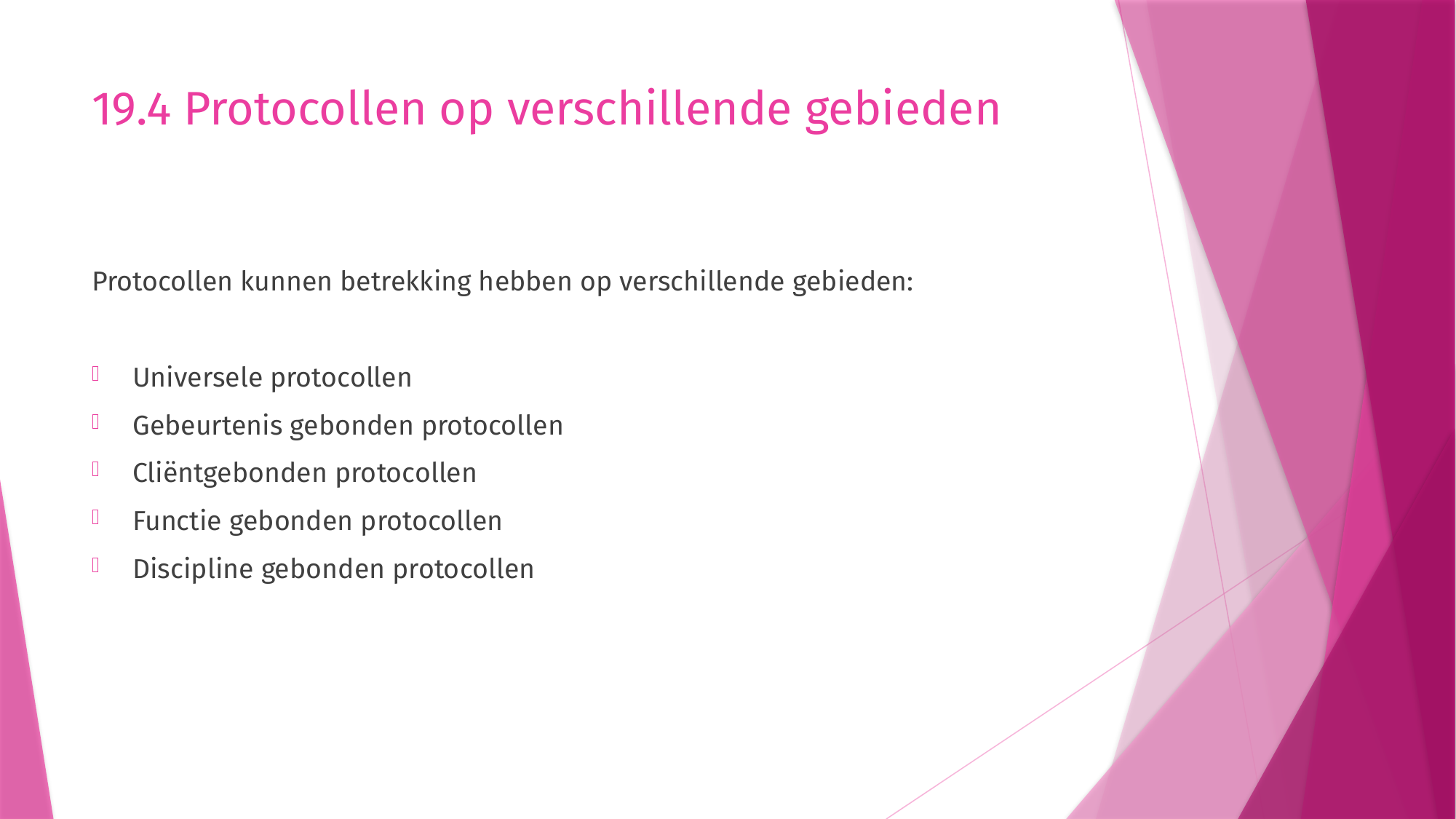

# 19.4 Protocollen op verschillende gebieden
Protocollen kunnen betrekking hebben op verschillende gebieden:

Universele protocollen
Gebeurtenis gebonden protocollen
Cliëntgebonden protocollen
Functie gebonden protocollen
Discipline gebonden protocollen